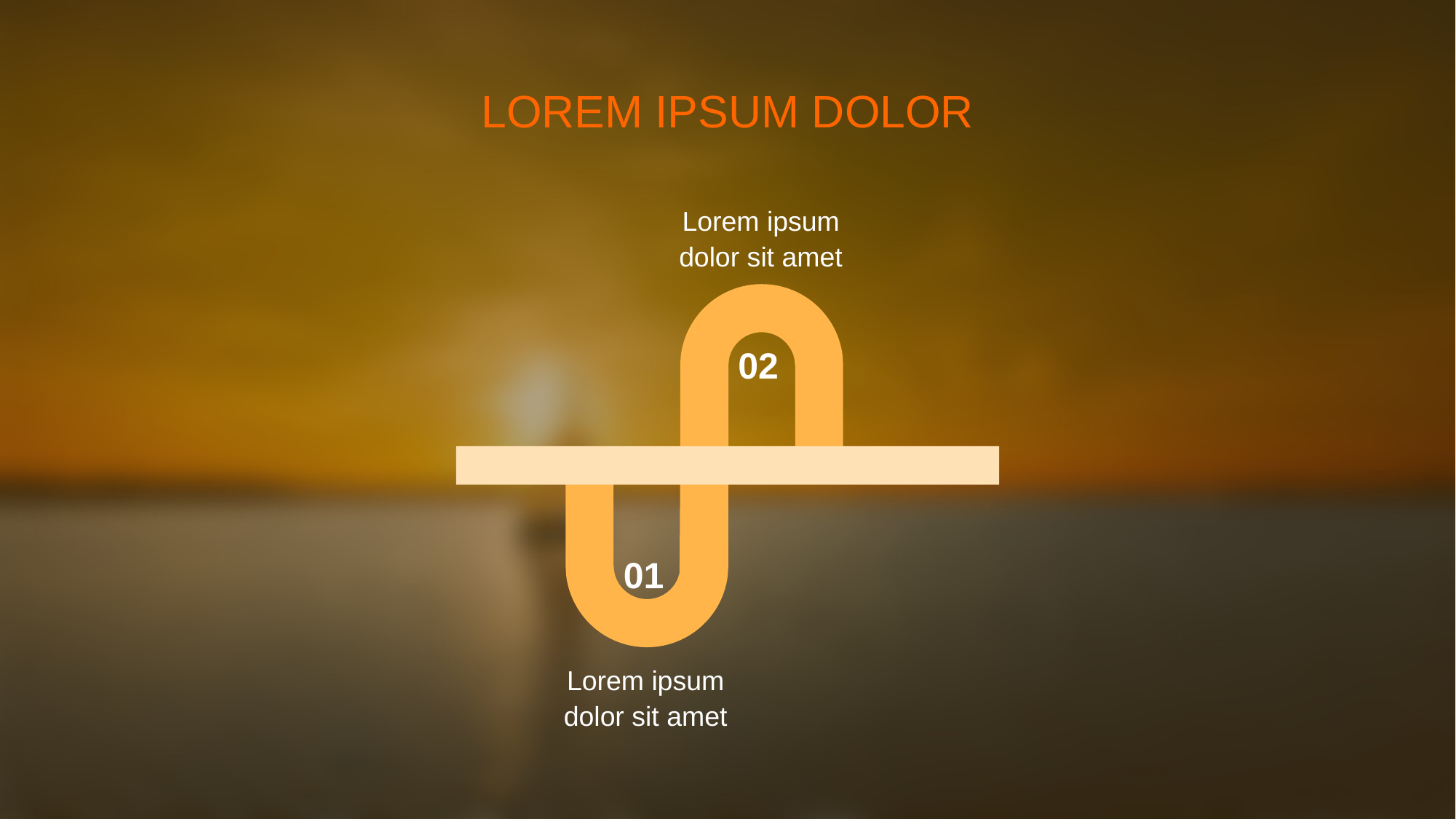

LOREM IPSUM DOLOR
Lorem ipsum dolor sit amet

02

01
Lorem ipsum dolor sit amet